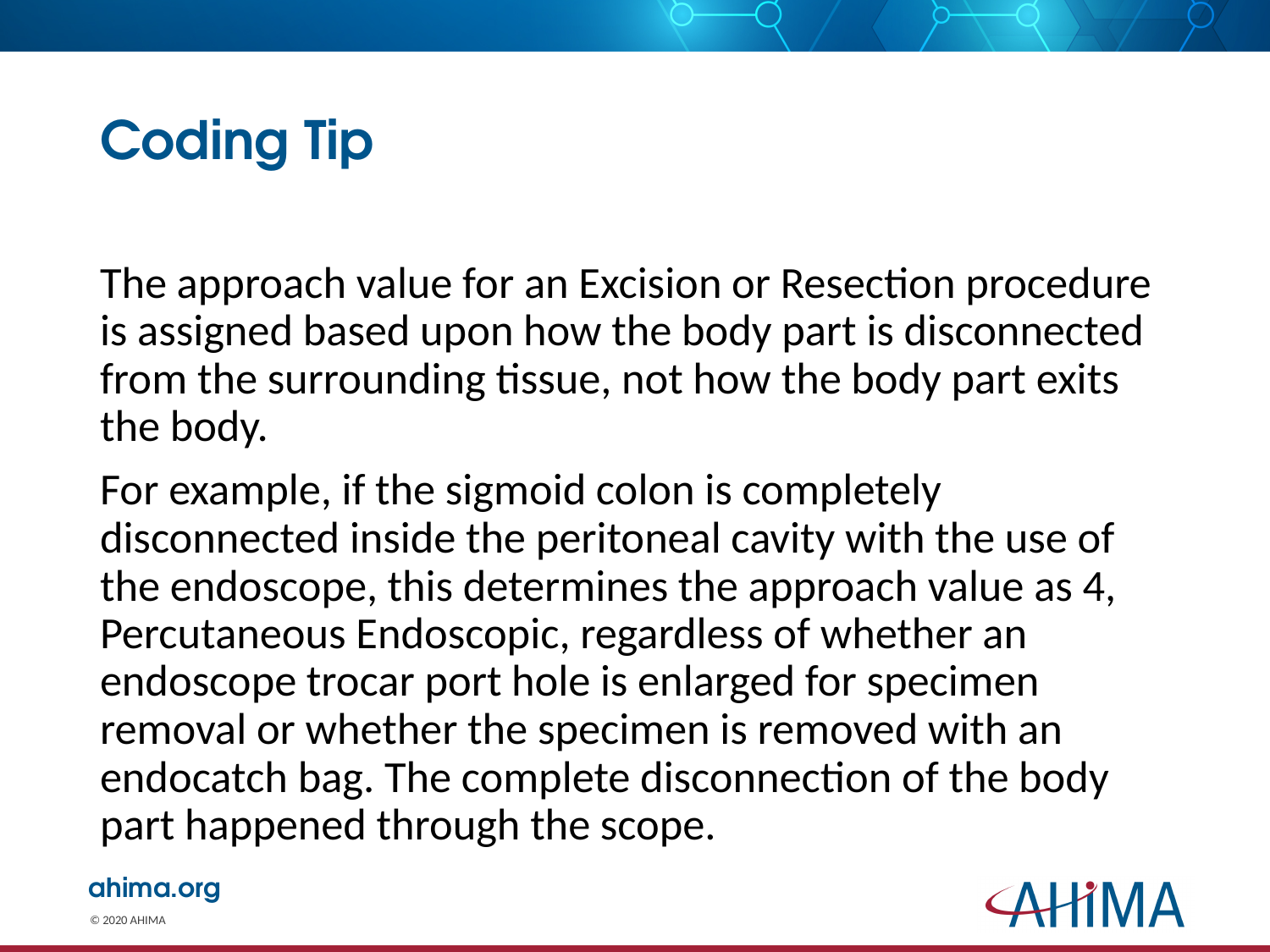

# Coding Tip
The approach value for an Excision or Resection procedure is assigned based upon how the body part is disconnected from the surrounding tissue, not how the body part exits the body.
For example, if the sigmoid colon is completely disconnected inside the peritoneal cavity with the use of the endoscope, this determines the approach value as 4, Percutaneous Endoscopic, regardless of whether an endoscope trocar port hole is enlarged for specimen removal or whether the specimen is removed with an endocatch bag. The complete disconnection of the body part happened through the scope.